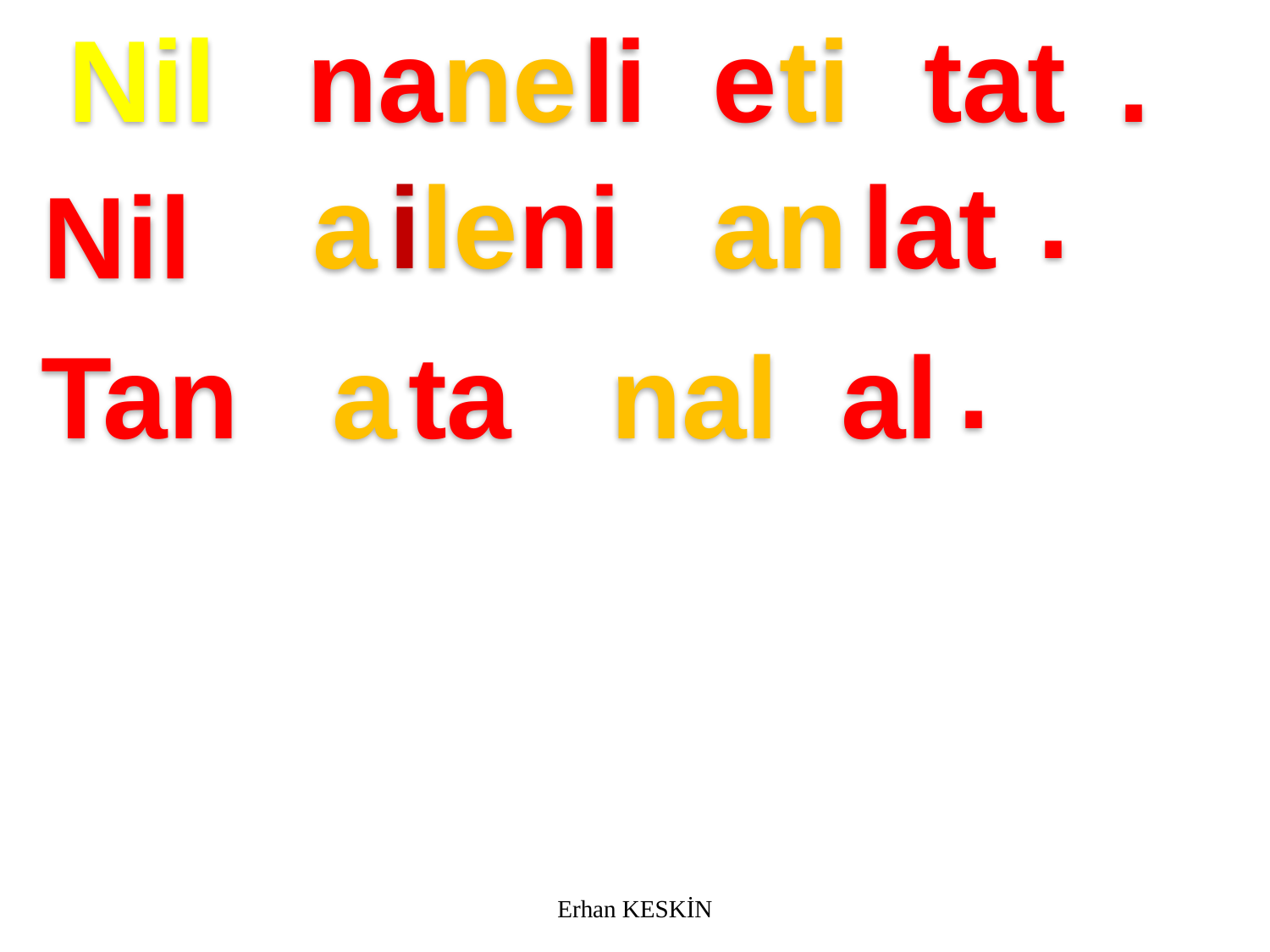

Nil
na
ne
li
e
ti
tat
.
.
a
i
le
ni
an
lat
Nil
.
Tan
a
ta
nal
al
Erhan KESKİN